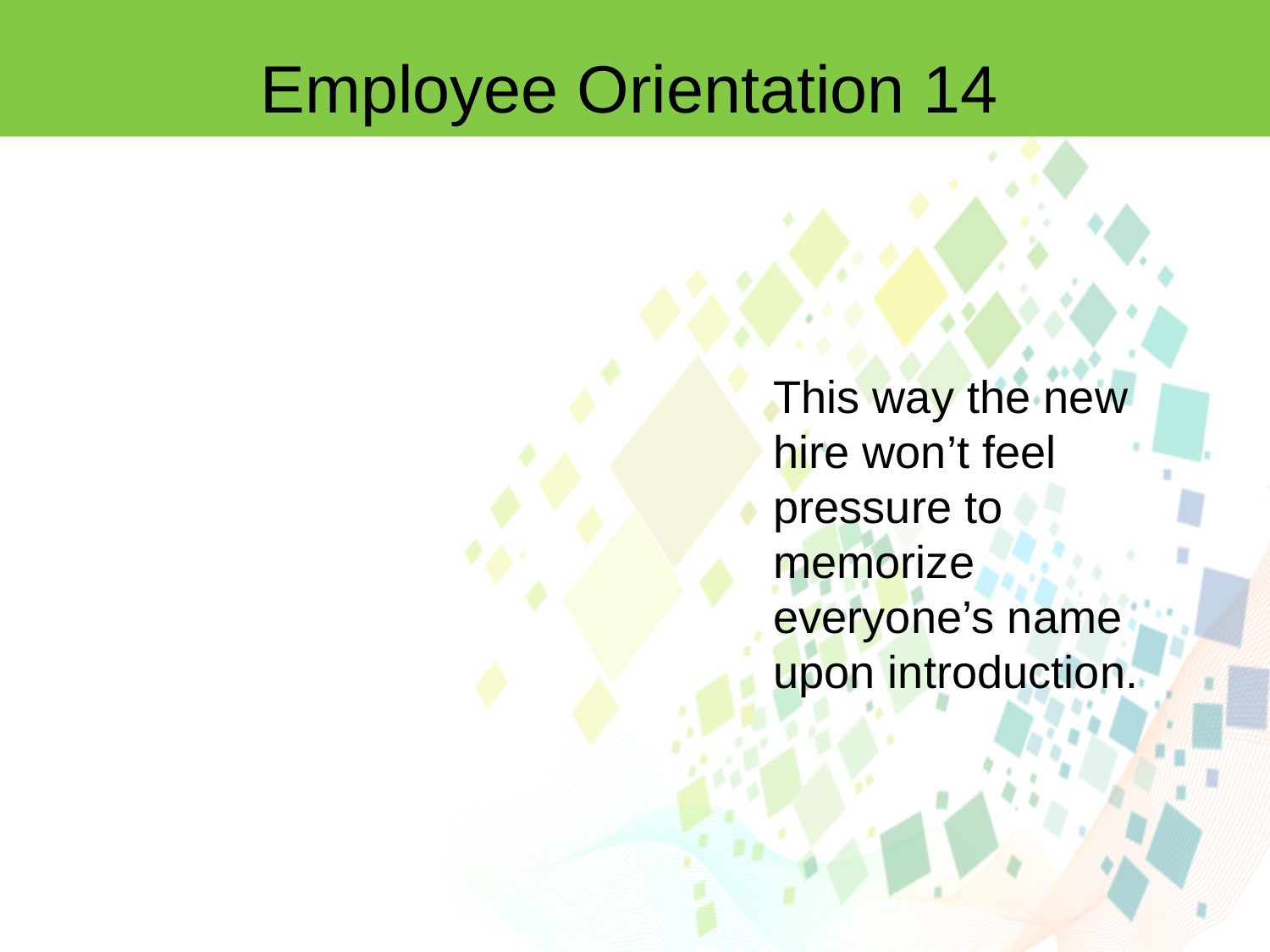

Employee Orientation 14
This way the new hire won’t feel pressure to memorize everyone’s name upon introduction.